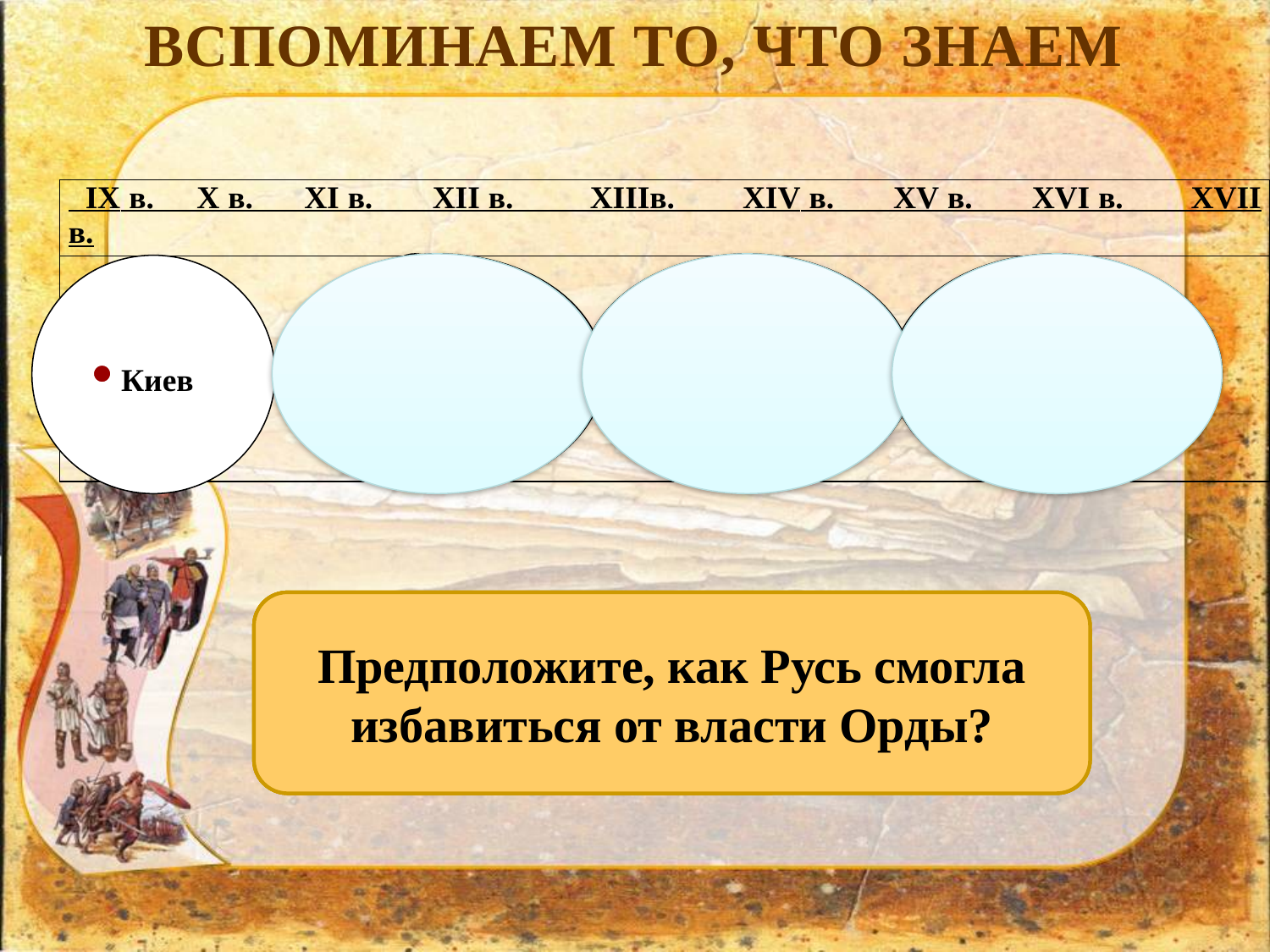

ВСПОМИНАЕМ ТО, ЧТО ЗНАЕМ
| IX в. X в. XI в. XII в. XIIIв. XIV в. XV в. XVI в. XVII в. |
| --- |
|  |

?
?

Золотая Орда

   Киев

Что представляла собой Русь
в IX–XI веках?
Что случилось с государством к середине XII века?
К чему это привело
в середине XIII века?
Предположите, как Русь смогла избавиться от власти Орды?